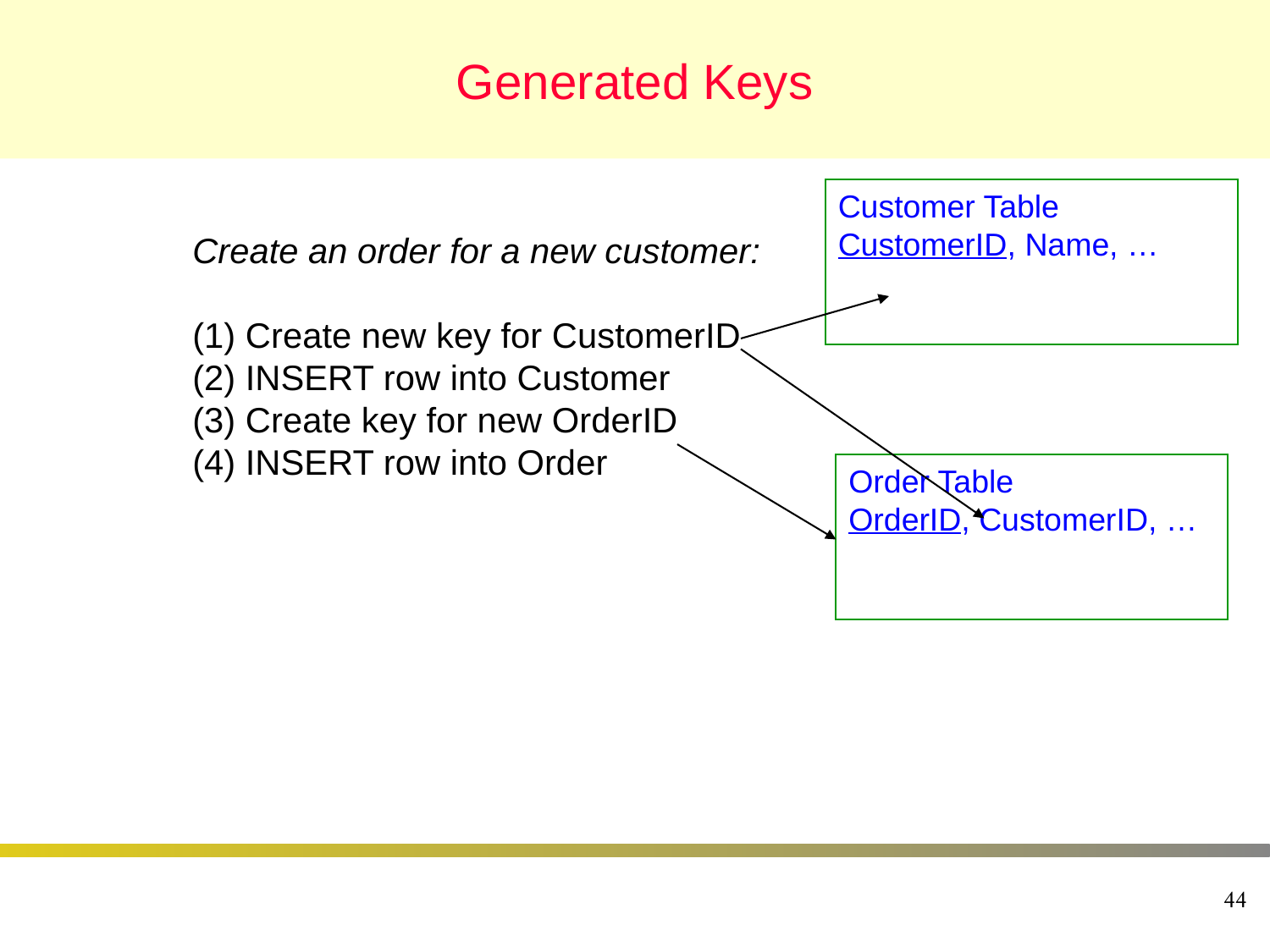

# Generated Keys
Customer Table
CustomerID, Name, …

Create an order for a new customer:

(1) Create new key for CustomerID
(2) INSERT row into Customer
(3) Create key for new OrderID
(4) INSERT row into Order

Order Table
OrderID, CustomerID, …

44